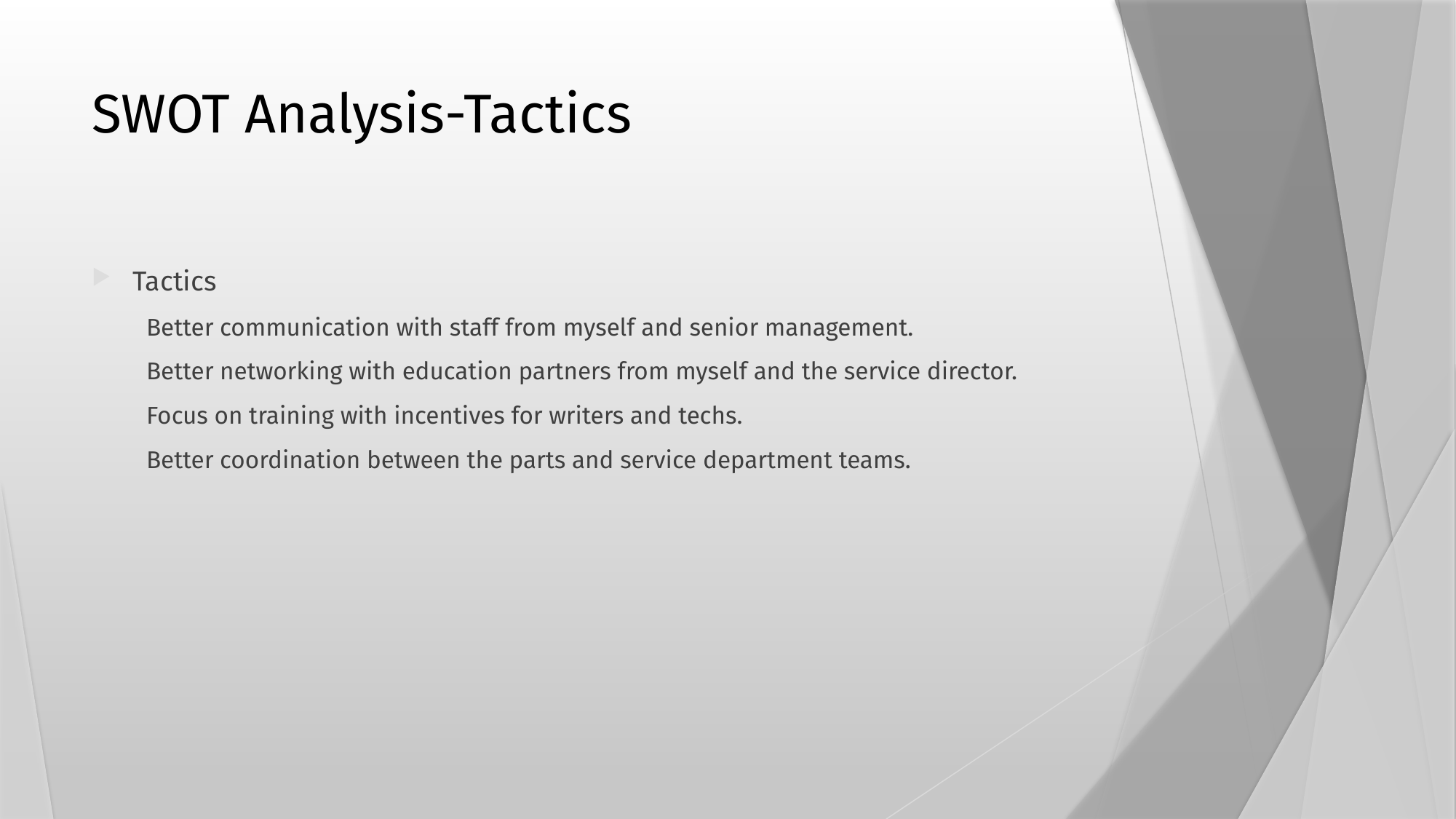

# SWOT Analysis-Tactics
Tactics
Better communication with staff from myself and senior management.
Better networking with education partners from myself and the service director.
Focus on training with incentives for writers and techs.
Better coordination between the parts and service department teams.